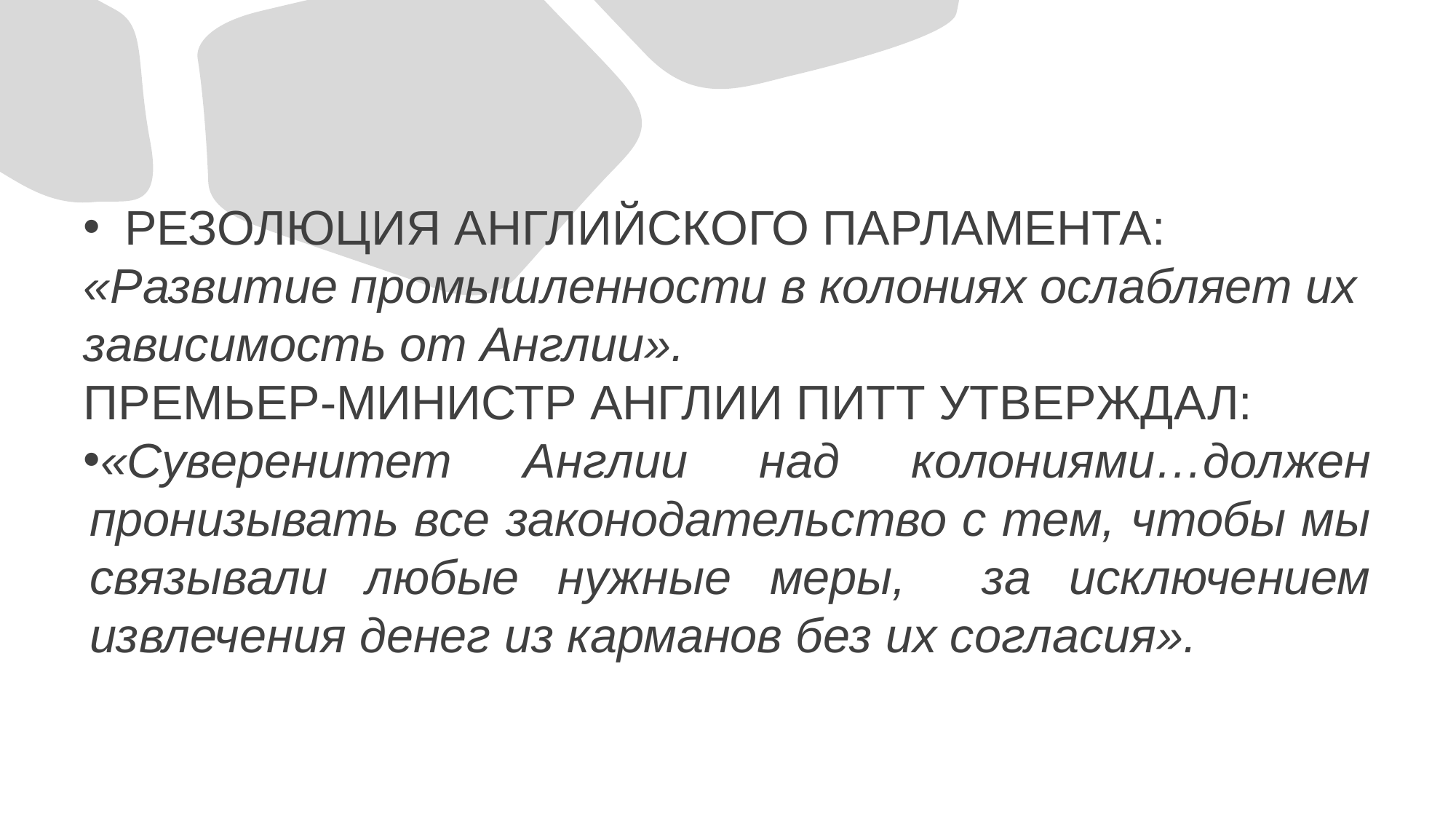

РЕЗОЛЮЦИЯ АНГЛИЙСКОГО ПАРЛАМЕНТА:
«Развитие промышленности в колониях ослабляет их зависимость от Англии».
ПРЕМЬЕР-МИНИСТР АНГЛИИ ПИТТ УТВЕРЖДАЛ:
«Суверенитет Англии над колониями…должен пронизывать все законодательство с тем, чтобы мы связывали любые нужные меры,  за исключением извлечения денег из карманов без их согласия».